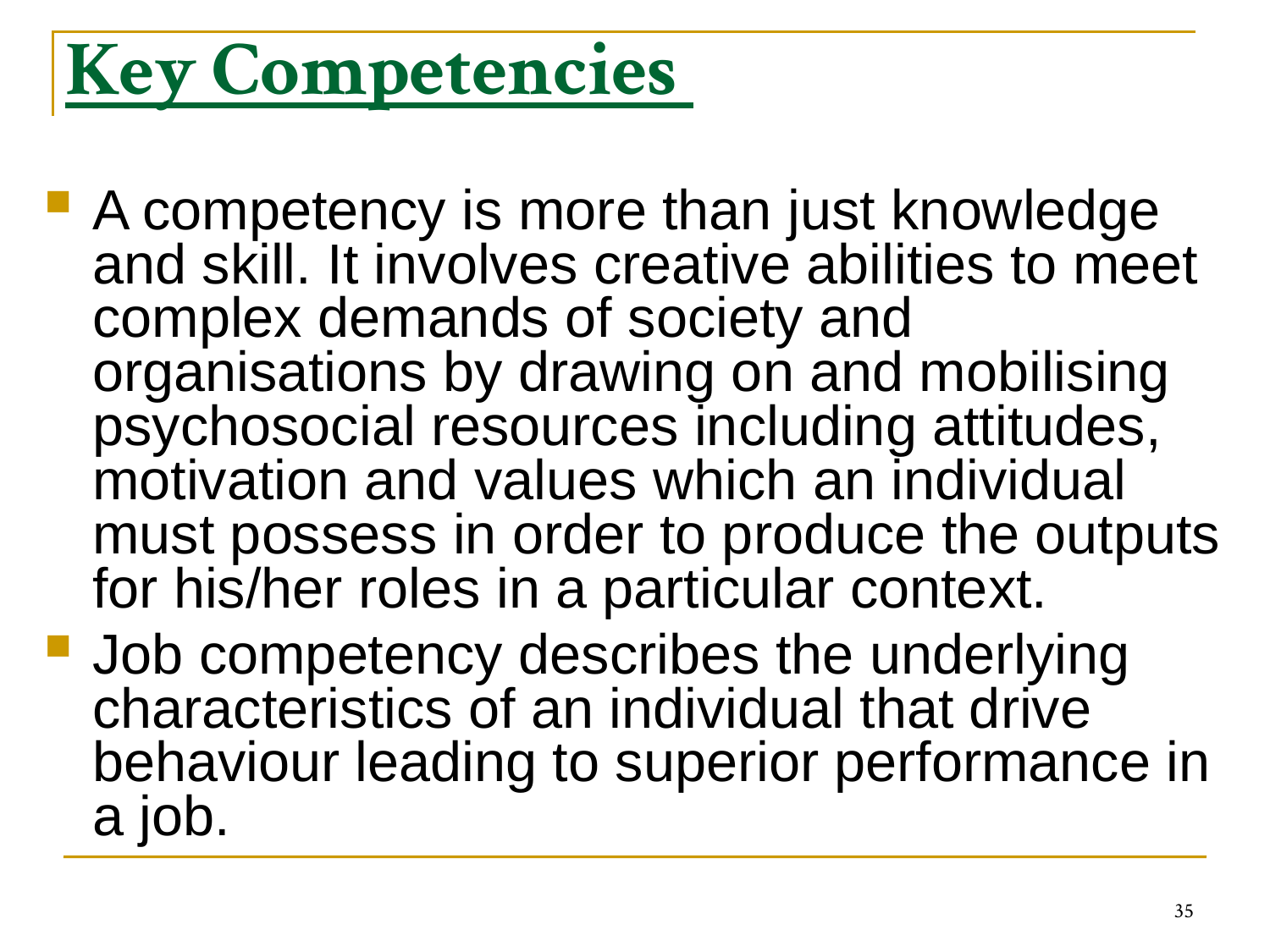

# Key Competencies
A competency is more than just knowledge and skill. It involves creative abilities to meet complex demands of society and organisations by drawing on and mobilising psychosocial resources including attitudes, motivation and values which an individual must possess in order to produce the outputs for his/her roles in a particular context.
Job competency describes the underlying characteristics of an individual that drive behaviour leading to superior performance in a job.

35